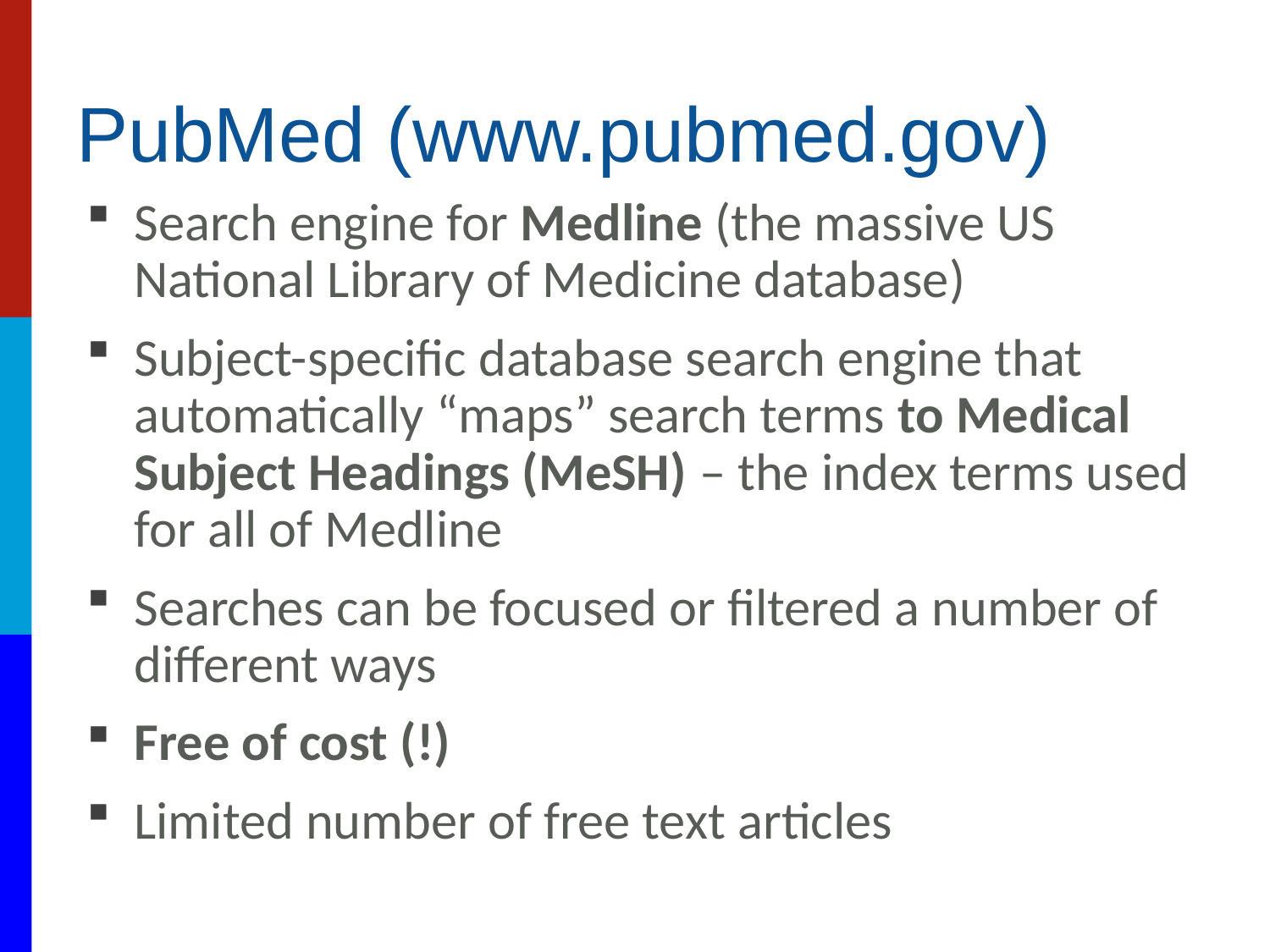

# PubMed (www.pubmed.gov)
Search engine for Medline (the massive US National Library of Medicine database)
Subject-specific database search engine that automatically “maps” search terms to Medical Subject Headings (MeSH) – the index terms used for all of Medline
Searches can be focused or filtered a number of different ways
Free of cost (!)
Limited number of free text articles